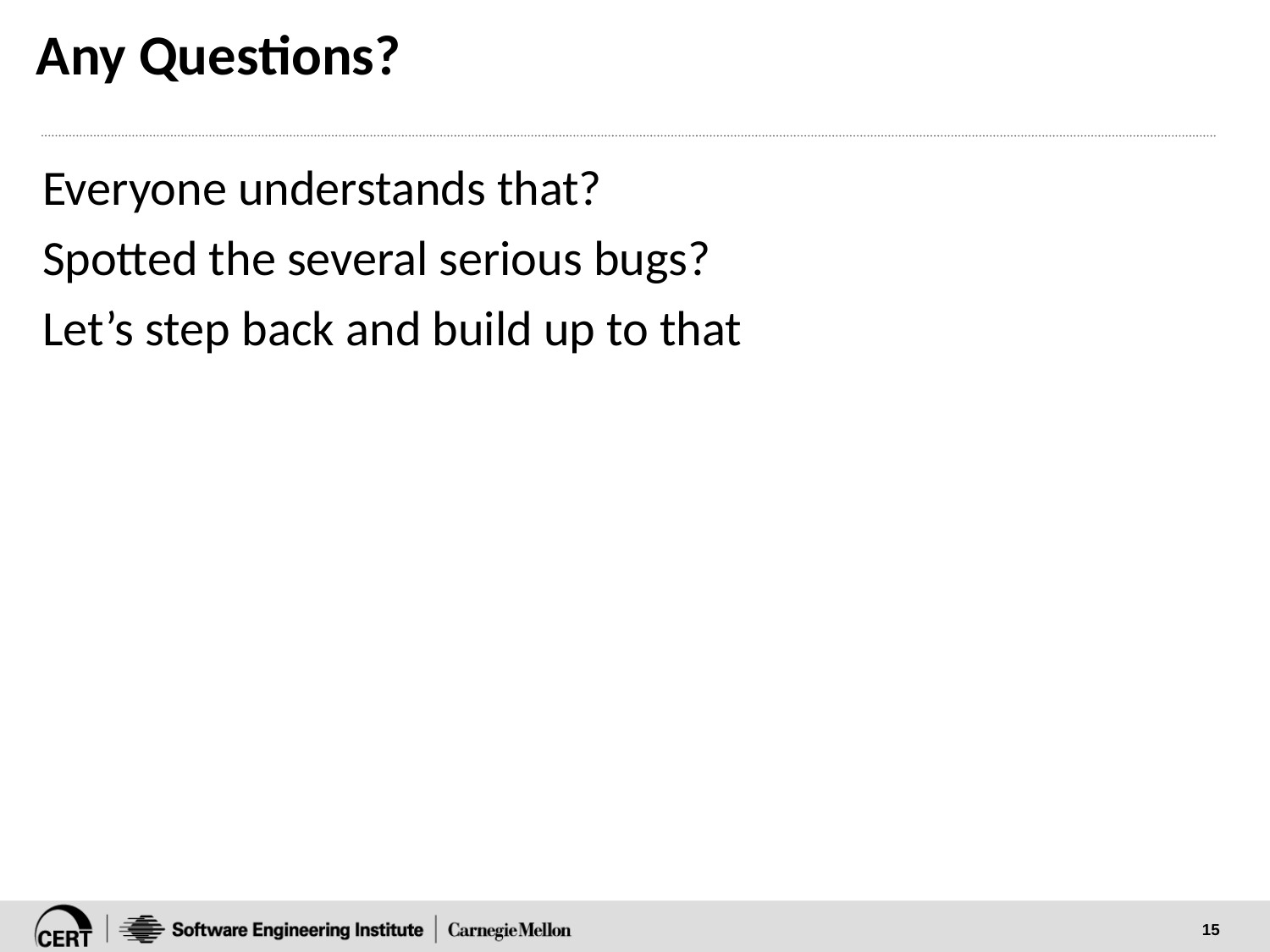

# Any Questions?
Everyone understands that?
Spotted the several serious bugs?
Let’s step back and build up to that